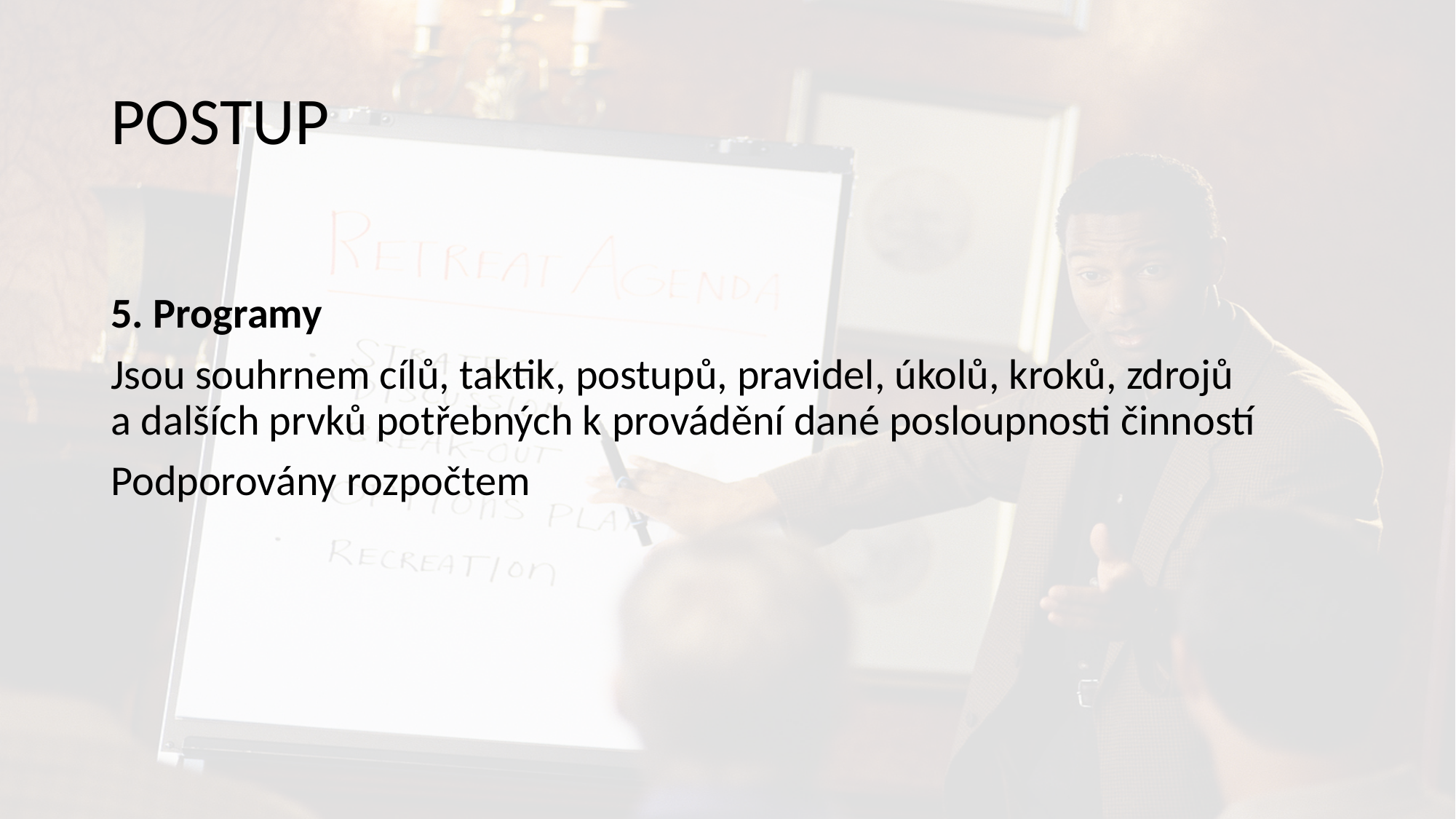

# POSTUP
5. Programy
Jsou souhrnem cílů, taktik, postupů, pravidel, úkolů, kroků, zdrojů
a dalších prvků potřebných k provádění dané posloupnosti činností
Podporovány rozpočtem